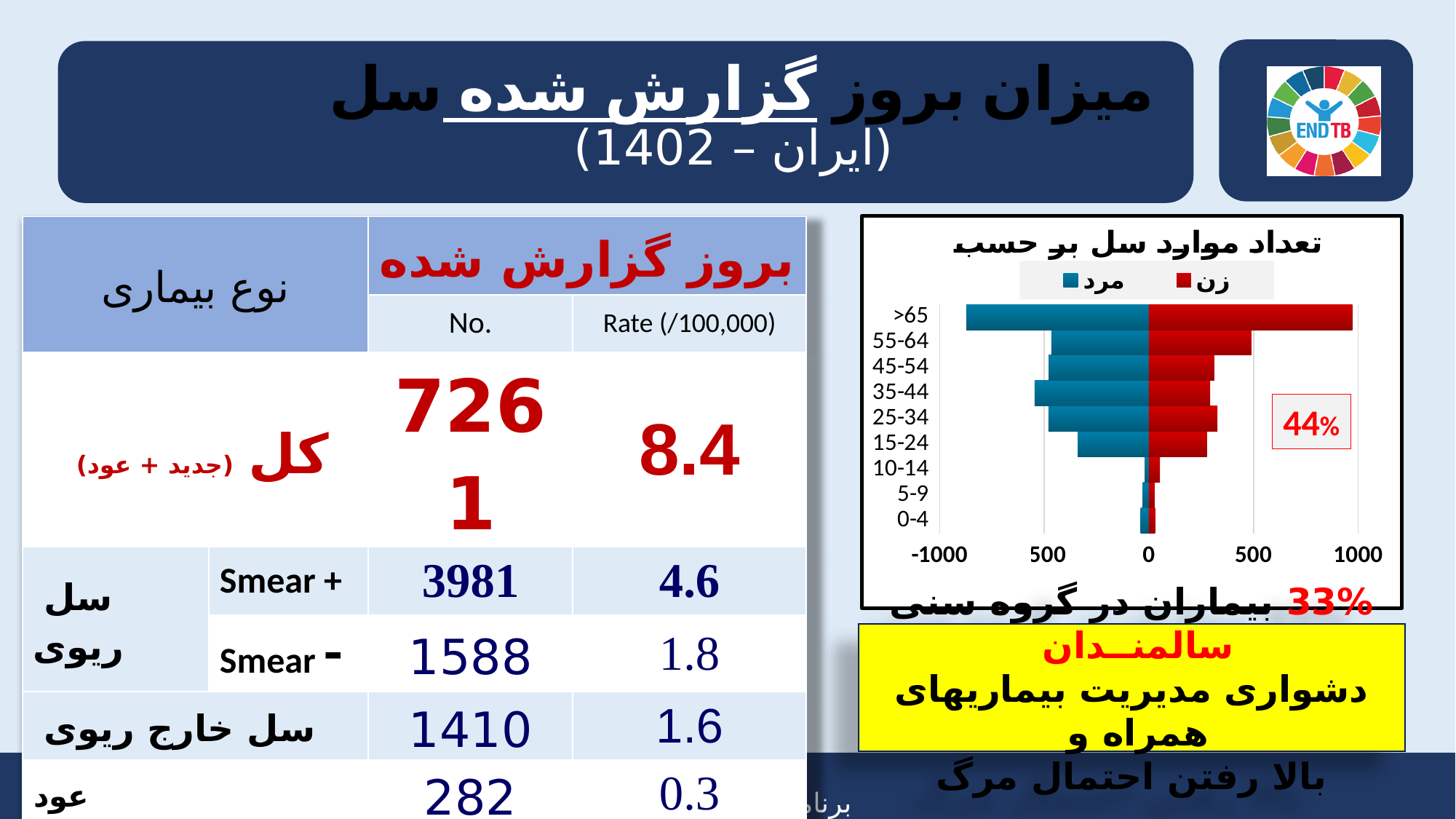

# میزان بروز گزارش شده سل (ایران – 1402)

### Chart: تعداد موارد سل بر حسب سن و جنسیت

| Category | مرد | زن |
|---|---|---|
| 0-4 | -39.0 | 29.0 |
| 5-9 | -29.0 | 26.0 |
| 10-14 | -20.0 | 53.0 |
| 15-24 | -340.0 | 277.0 |
| 25-34 | -480.0 | 327.0 |
| 35-44 | -546.0 | 293.0 |
| 45-54 | -479.0 | 313.0 |
| 55-64 | -466.0 | 490.0 |
| >65 | -873.0 | 972.0 |
| نوع بیماری |  | بروز گزارش شده |  |
| --- | --- | --- | --- |
|  |  | No. | Rate (/100,000) |
| کل (جدید + عود) |  | 7261 | 8.4 |
| سل ریوی | Smear + | 3981 | 4.6 |
|  | Smear - | 1588 | 1.8 |
| سل خارج ریوی |  | 1410 | 1.6 |
| عود |  | 282 | 0.3 |
44%
33% بیماران در گروه سنی سالمنــدان
دشواری مدیریت بیماریهای همراه و
بالا رفتن احتمال مرگ
10